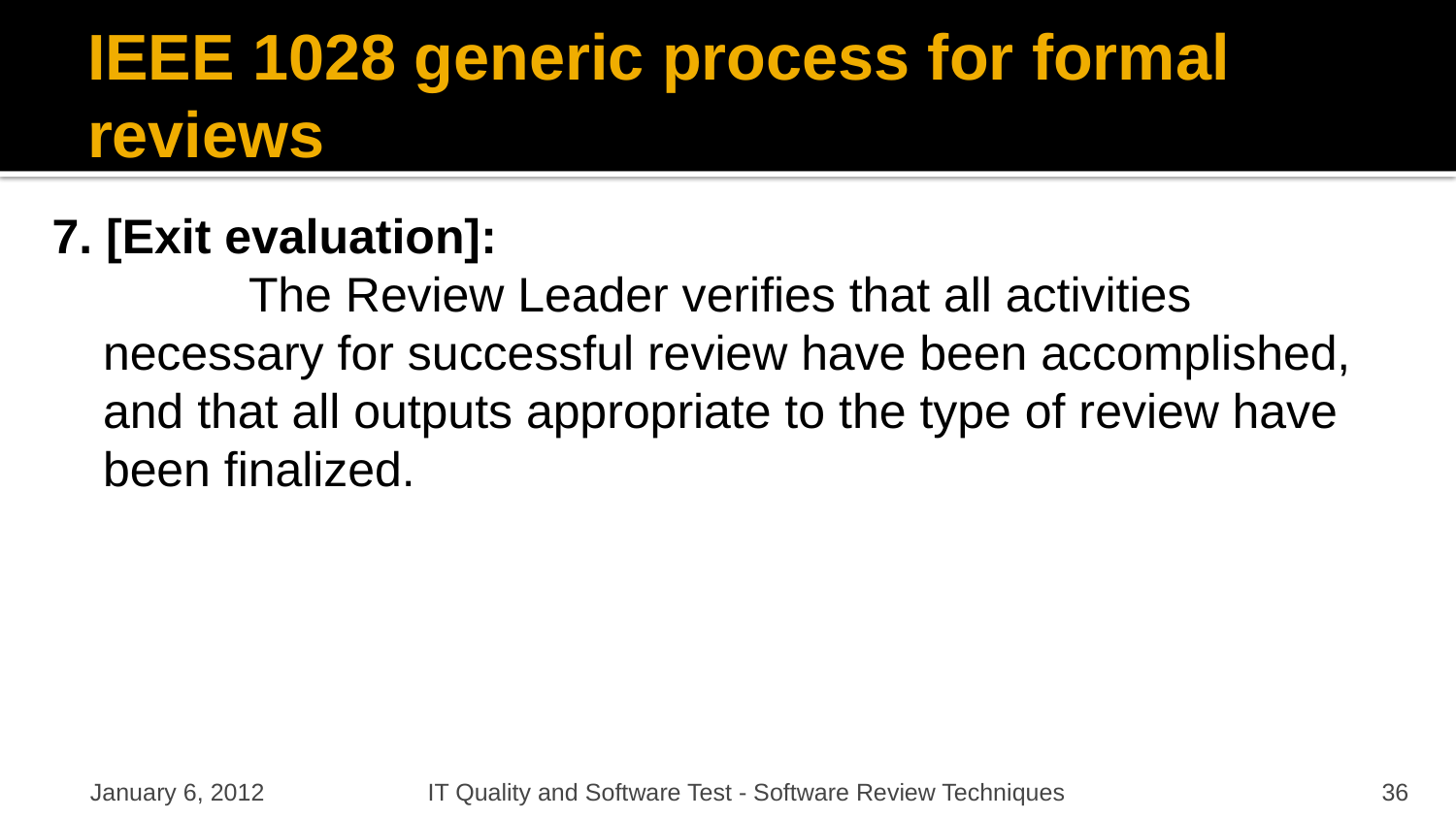

# IEEE 1028 generic process for formal reviews
7. [Exit evaluation]:
		The Review Leader verifies that all activities necessary for successful review have been accomplished, and that all outputs appropriate to the type of review have been finalized.
January 6, 2012
IT Quality and Software Test - Software Review Techniques
36